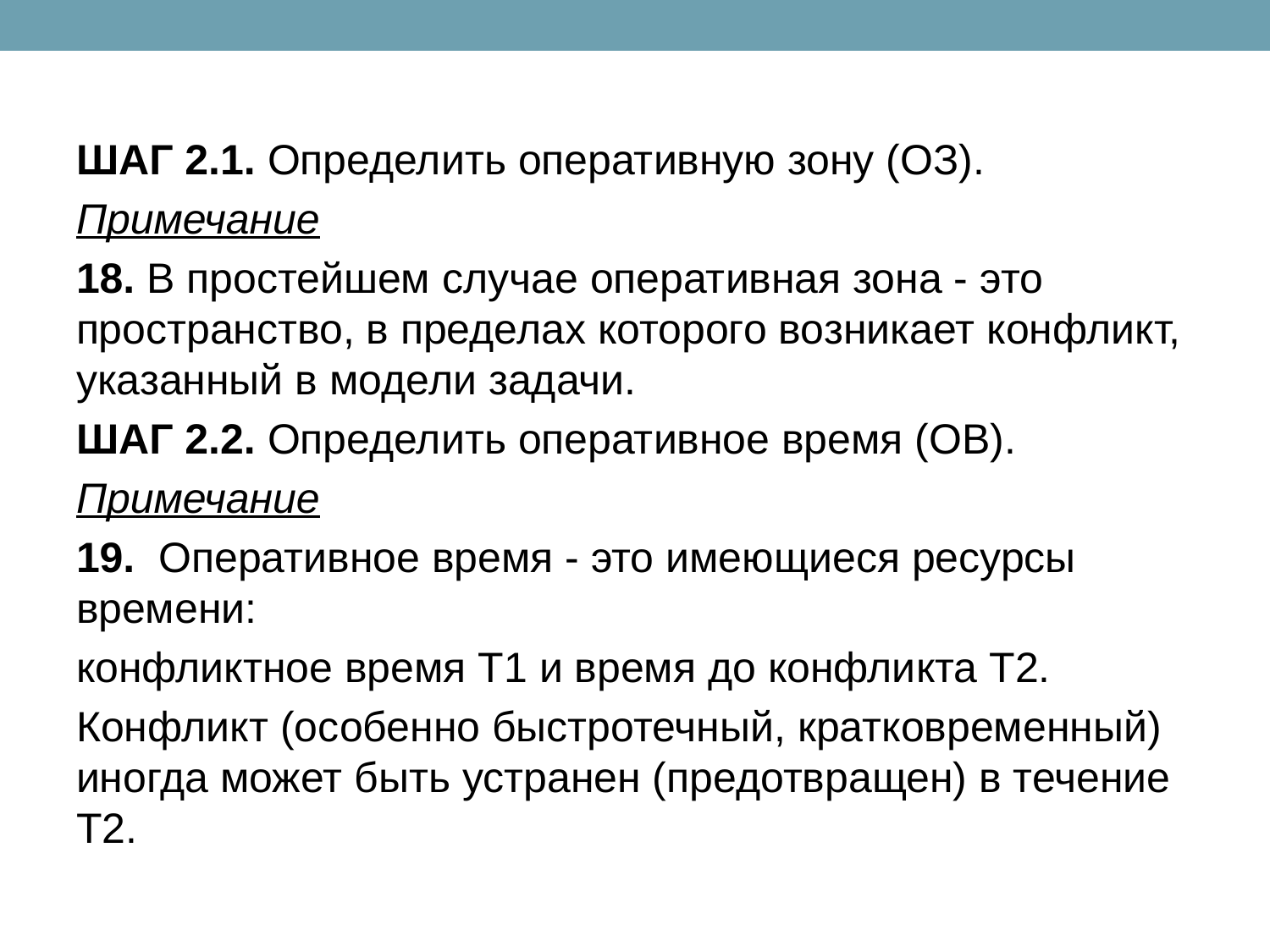

ШАГ 2.1. Определить оперативную зону (ОЗ).
Примечание
18. В простейшем случае оперативная зона - это пространство, в пределах которого возникает конфликт, указанный в модели задачи.
ШАГ 2.2. Определить оперативное время (ОВ).
Примечание
19.  Оперативное время - это имеющиеся ресурсы времени:
конфликтное время Т1 и время до конфликта Т2.
Конфликт (особенно быстротечный, кратковременный) иногда может быть устранен (предотвращен) в течение Т2.